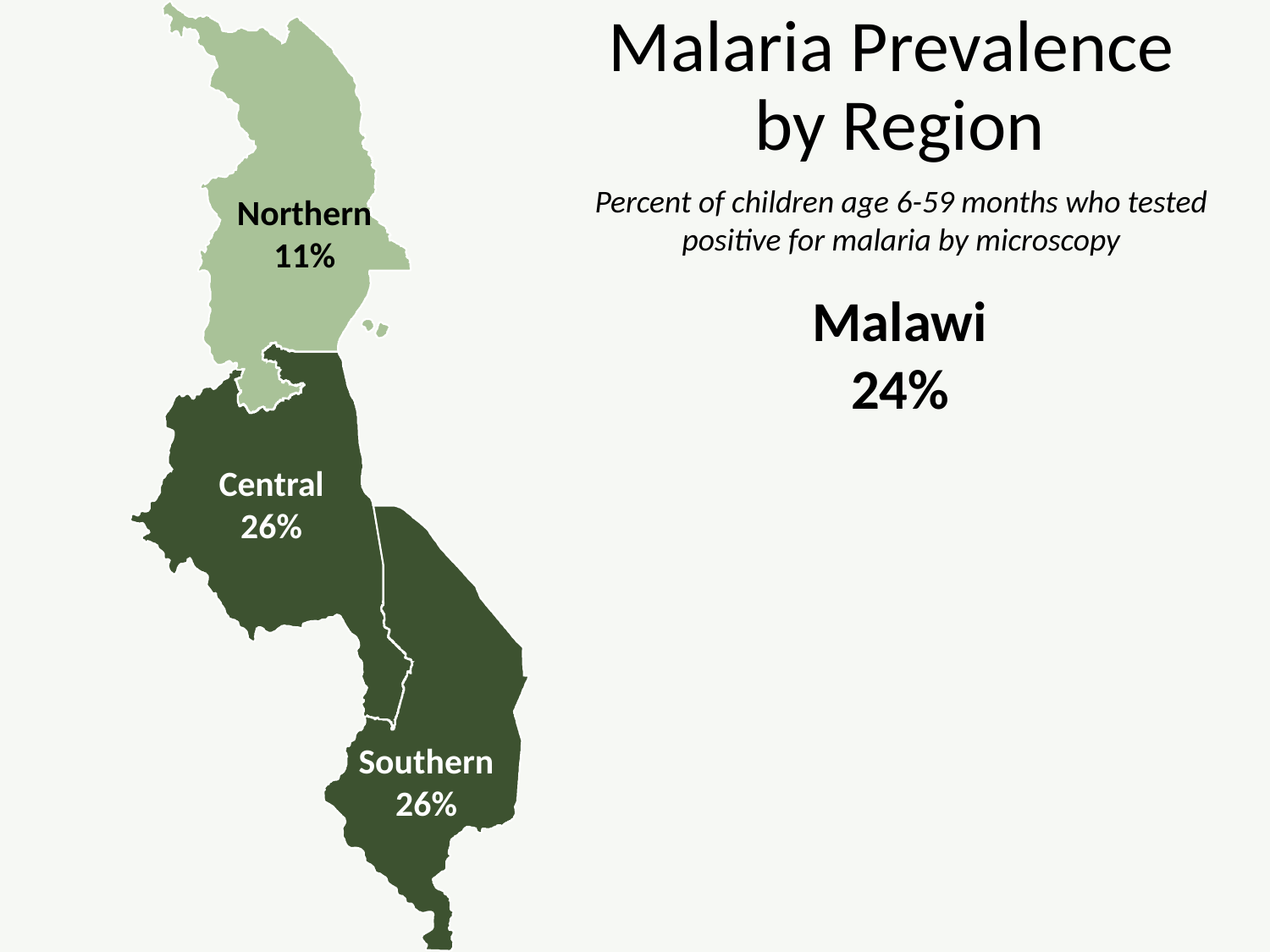

# Malaria Prevalence by Region
Percent of children age 6-59 months who tested positive for malaria by microscopy
Northern
11%
Malawi
24%

Central
26%

Southern
26%